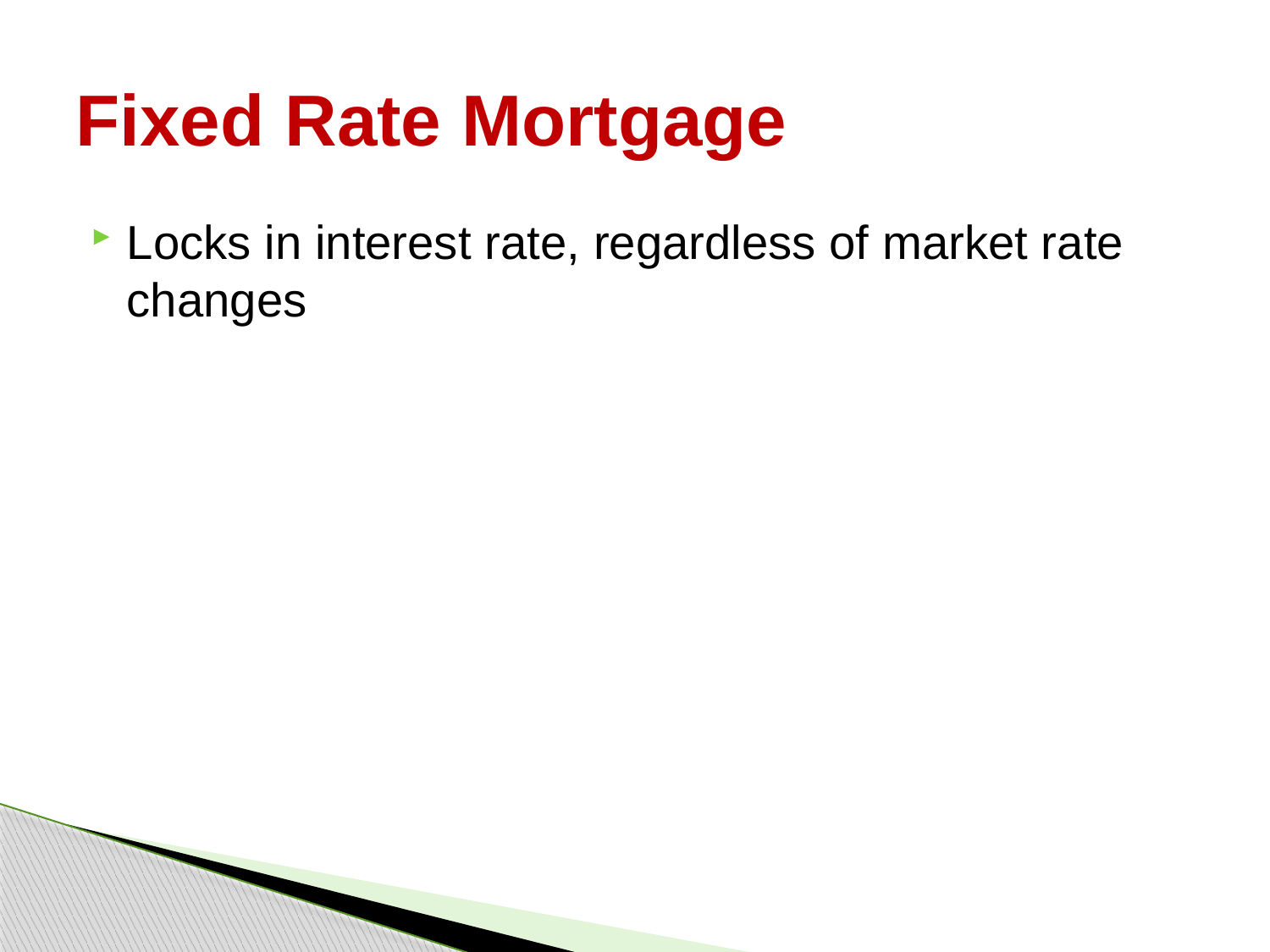

# Fixed Rate Mortgage
Locks in interest rate, regardless of market rate changes